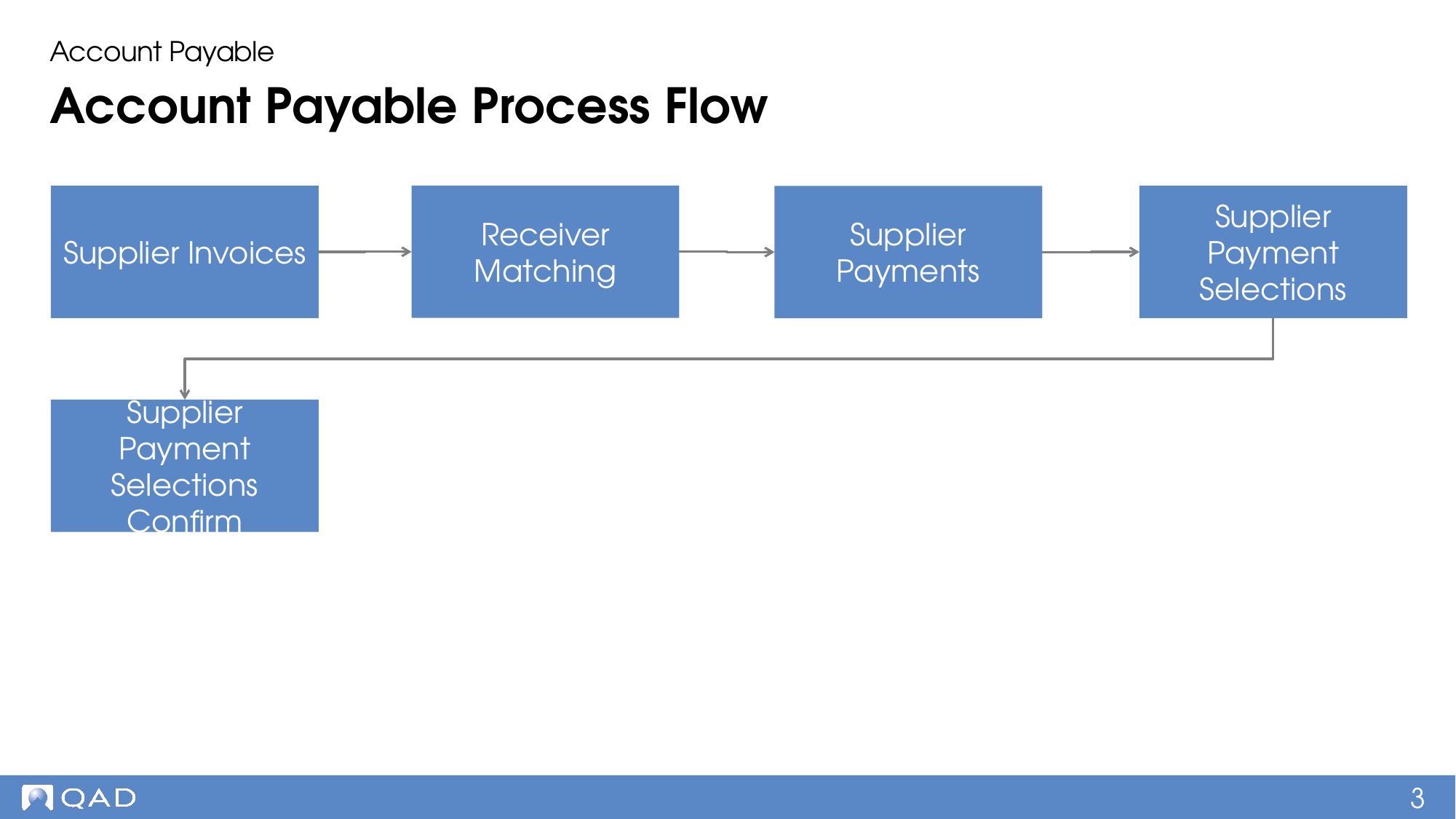

Account Payable
# Account Payable Process Flow
Receiver Matching
Supplier Invoices
Supplier Payment Selections
Supplier Payments
Supplier Payment Selections Confirm
3